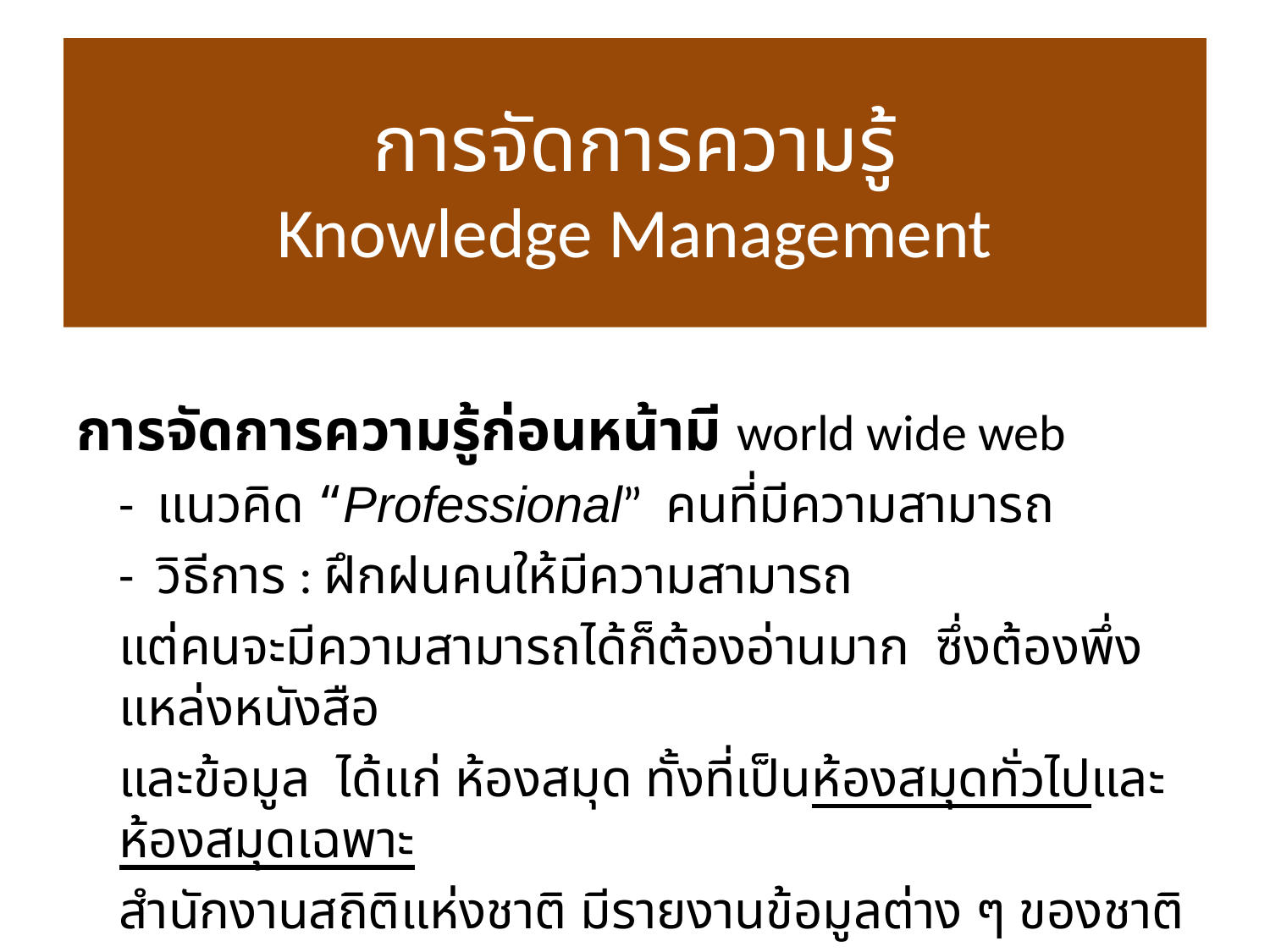

# การจัดการความรู้ Knowledge Management
การจัดการความรู้ก่อนหน้ามี world wide web
	-  แนวคิด “Professional”  คนที่มีความสามารถ
	-  วิธีการ : ฝึกฝนคนให้มีความสามารถ
		แต่คนจะมีความสามารถได้ก็ต้องอ่านมาก  ซึ่งต้องพึ่งแหล่งหนังสือ
		และข้อมูล  ได้แก่ ห้องสมุด ทั้งที่เป็นห้องสมุดทั่วไปและห้องสมุดเฉพาะ
		สำนักงานสถิติแห่งชาติ มีรายงานข้อมูลต่าง ๆ ของชาติ